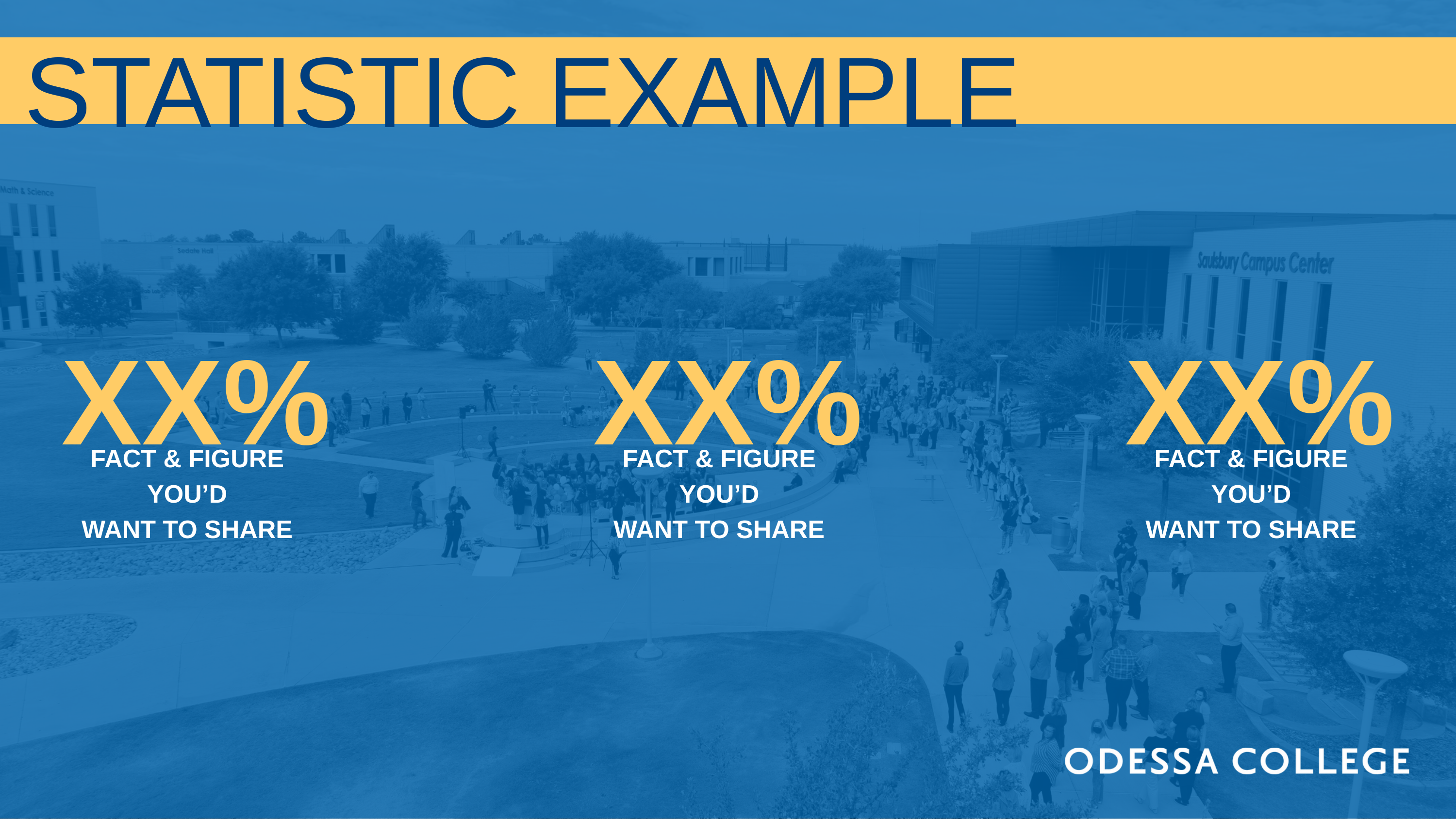

STATISTIC EXAMPLE

XX%
FACT & FIGURE YOU’D
WANT TO SHARE
XX%
FACT & FIGURE YOU’D
WANT TO SHARE
XX%
FACT & FIGURE YOU’D
WANT TO SHARE